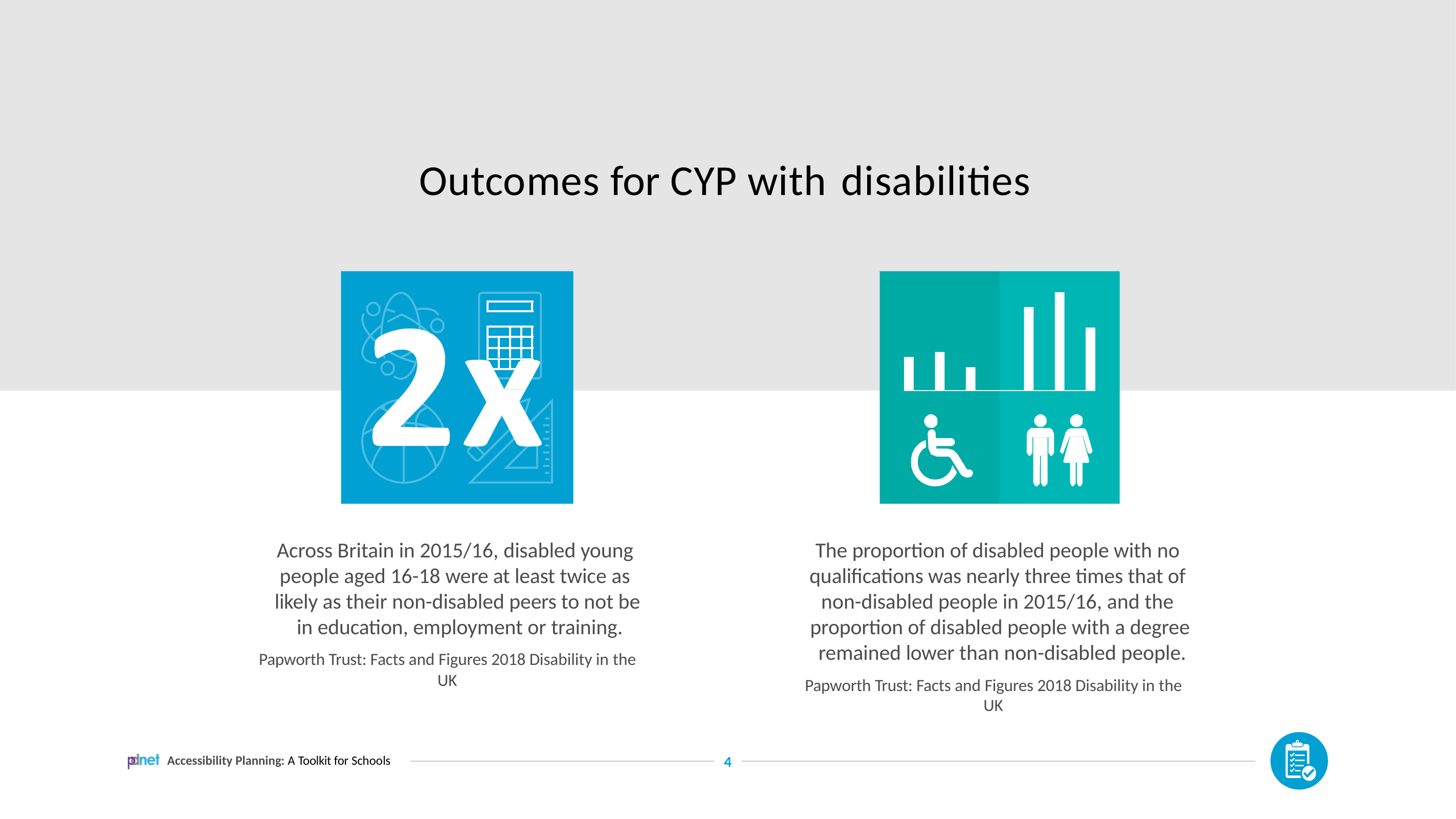

# Outcomes for CYP with disabilities

Across Britain in 2015/16, disabled young  people aged 16-18 were at least twice as  likely as their non-disabled peers to not be  in education, employment or training.
Papworth Trust: Facts and Figures 2018 Disability in the UK
The proportion of disabled people with no  qualifications was nearly three times that of  non-disabled people in 2015/16, and the  proportion of disabled people with a degree  remained lower than non-disabled people.
Papworth Trust: Facts and Figures 2018 Disability in the UK

Accessibility Planning: A Toolkit for Schools
4